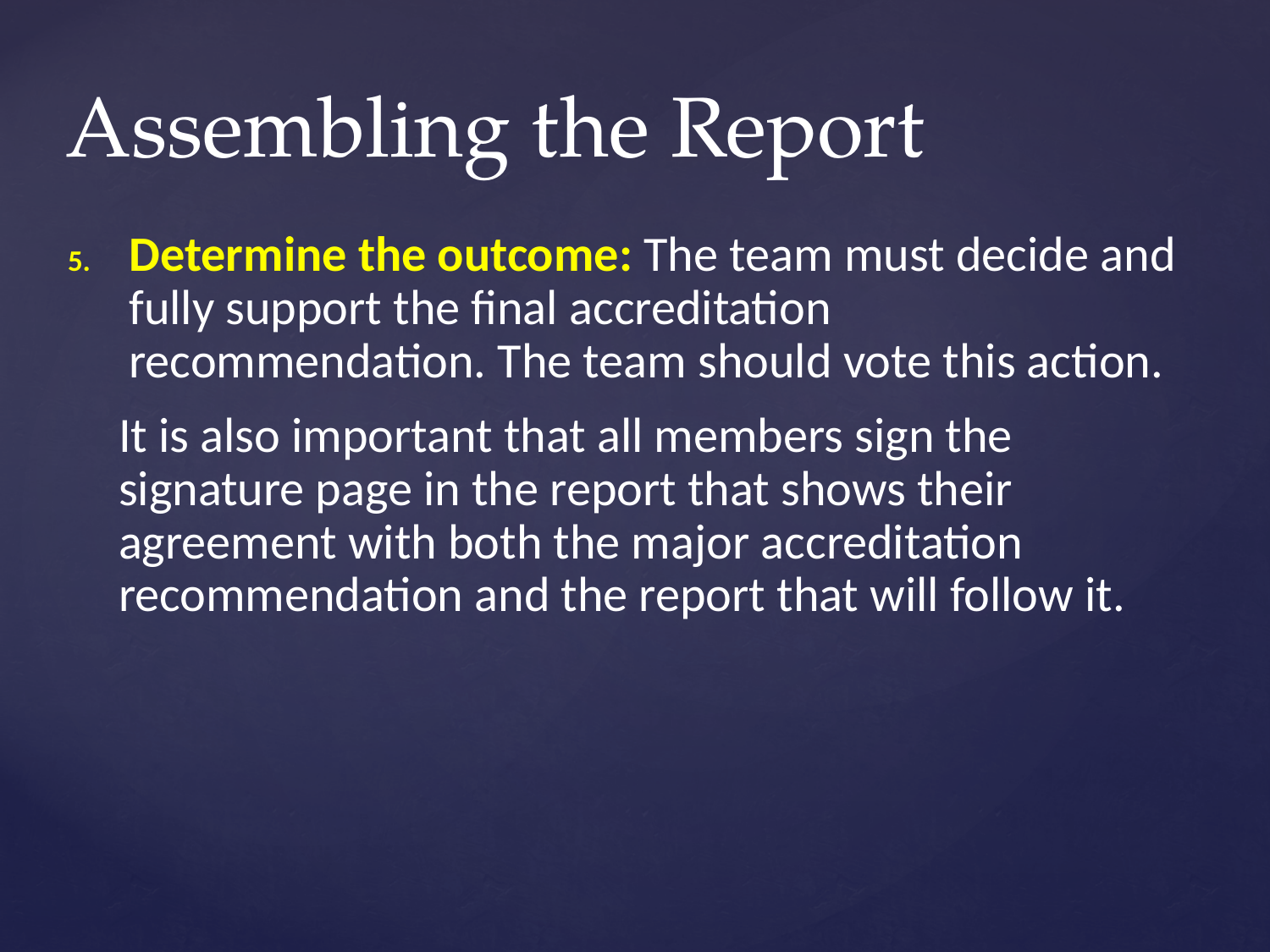

# Assembling the Report
Determine the outcome: The team must decide and fully support the final accreditation recommendation. The team should vote this action.
It is also important that all members sign the signature page in the report that shows their agreement with both the major accreditation recommendation and the report that will follow it.